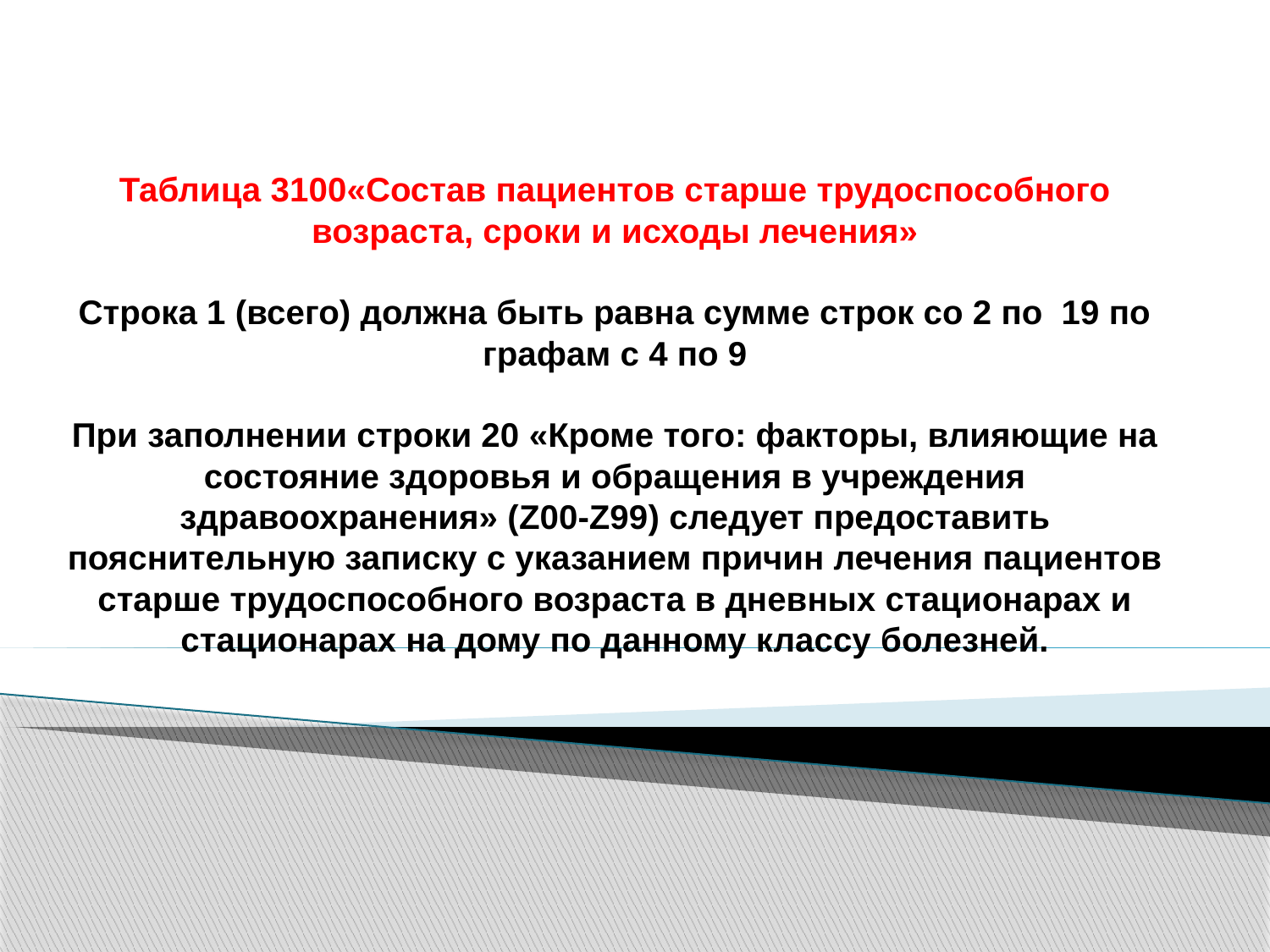

# Таблица 3100«Состав пациентов старше трудоспособного возраста, сроки и исходы лечения» Строка 1 (всего) должна быть равна сумме строк со 2 по  19 по графам с 4 по 9 При заполнении строки 20 «Кроме того: факторы, влияющие на состояние здоровья и обращения в учреждения здравоохранения» (Z00-Z99) следует предоставить пояснительную записку с указанием причин лечения пациентов старше трудоспособного возраста в дневных стационарах и стационарах на дому по данному классу болезней.